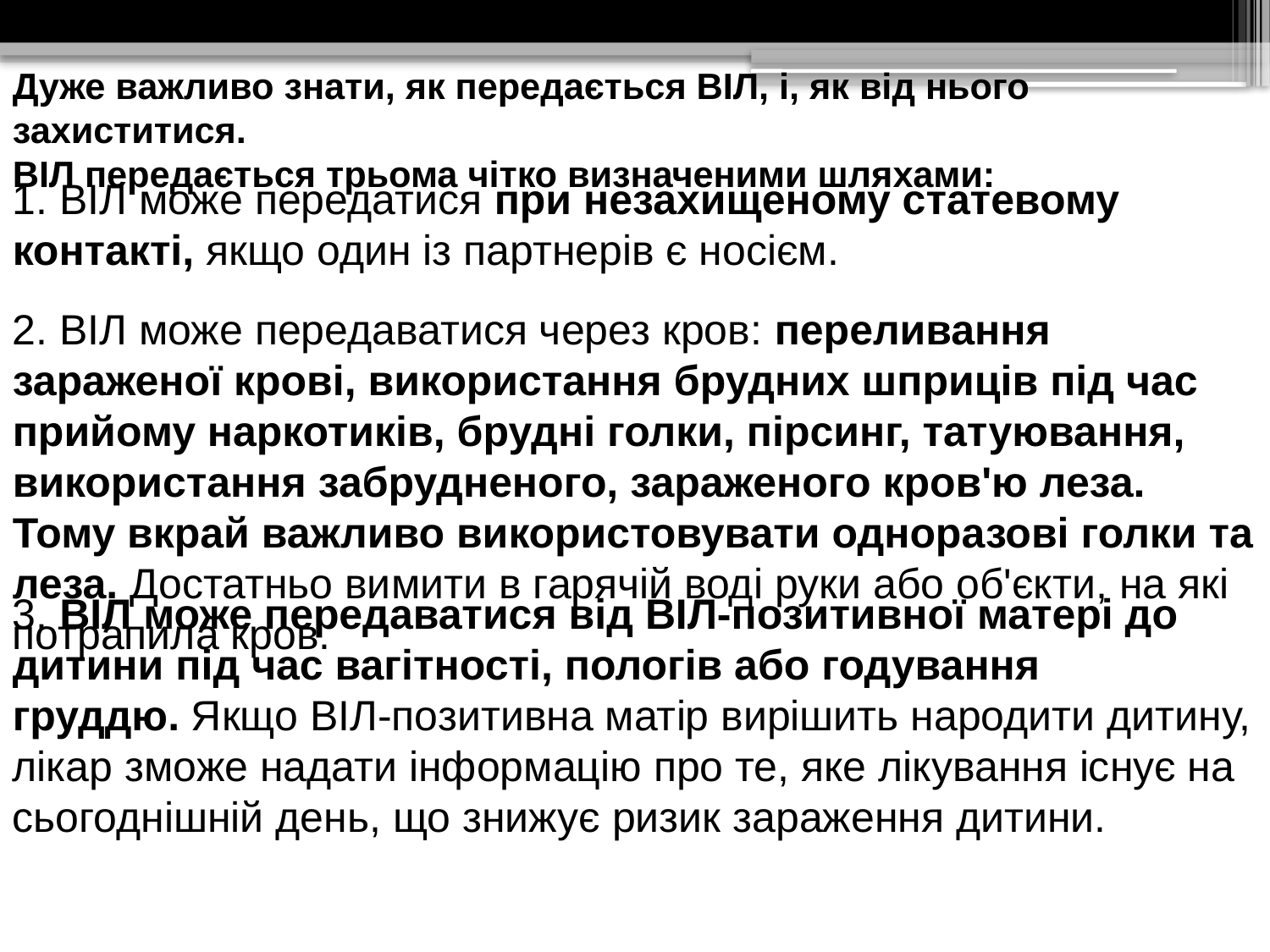

# Дуже важливо знати, як передається ВІЛ, і, як від нього захиститися. ВІЛ передається трьома чітко визначеними шляхами:
1. ВІЛ може передатися при незахищеному статевому контакті, якщо один із партнерів є носієм.
2. ВІЛ може передаватися через кров: переливання зараженої крові, використання брудних шприців під час прийому наркотиків, брудні голки, пірсинг, татуювання, використання забрудненого, зараженого кров'ю леза. Тому вкрай важливо використовувати одноразові голки та леза. Достатньо вимити в гарячій воді руки або об'єкти, на які потрапила кров.
3. ВІЛ може передаватися від ВІЛ-позитивної матері до дитини під час вагітності, пологів або годування груддю. Якщо ВІЛ-позитивна матір вирішить народити дитину, лікар зможе надати інформацію про те, яке лікування існує на сьогоднішній день, що знижує ризик зараження дитини.